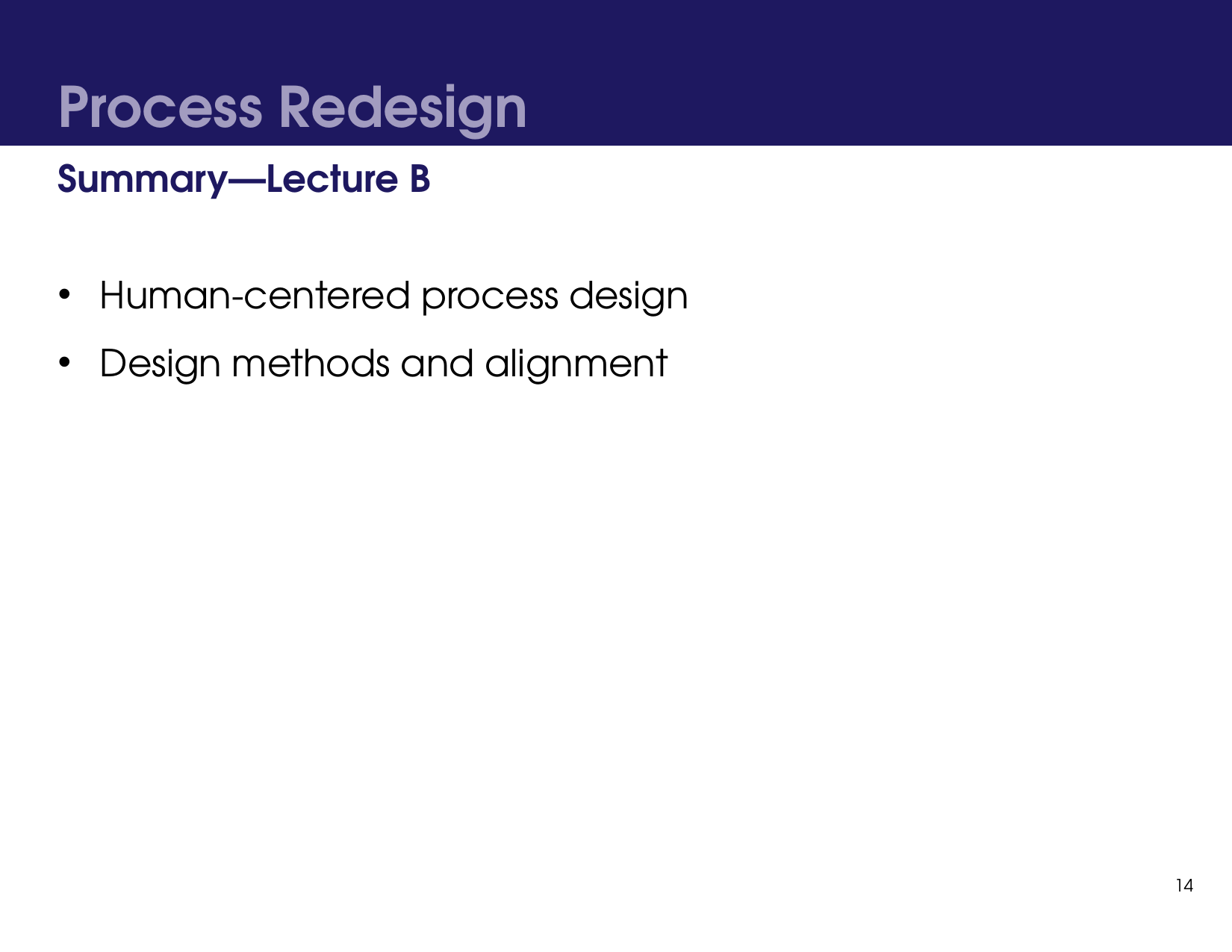

# Process Redesign
Summary—Lecture B
Human-centered process design
Design methods and alignment

14